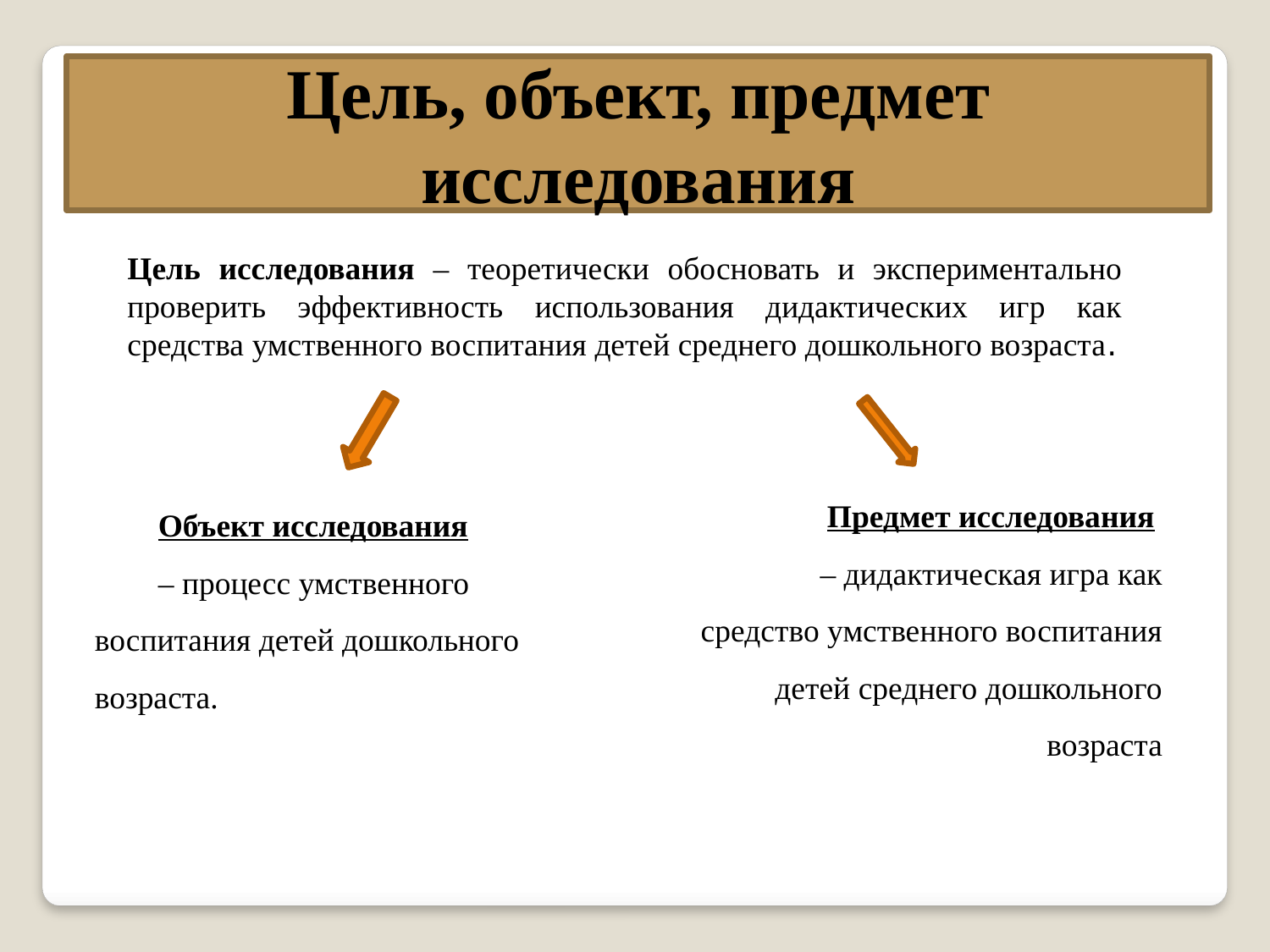

Цель, объект, предмет исследования
Цель исследования – теоретически обосновать и экспериментально проверить эффективность использования дидактических игр как средства умственного воспитания детей среднего дошкольного возраста.

Предмет исследования
– дидактическая игра как средство умственного воспитания детей среднего дошкольного возраста
Объект исследования
– процесс умственного воспитания детей дошкольного возраста.